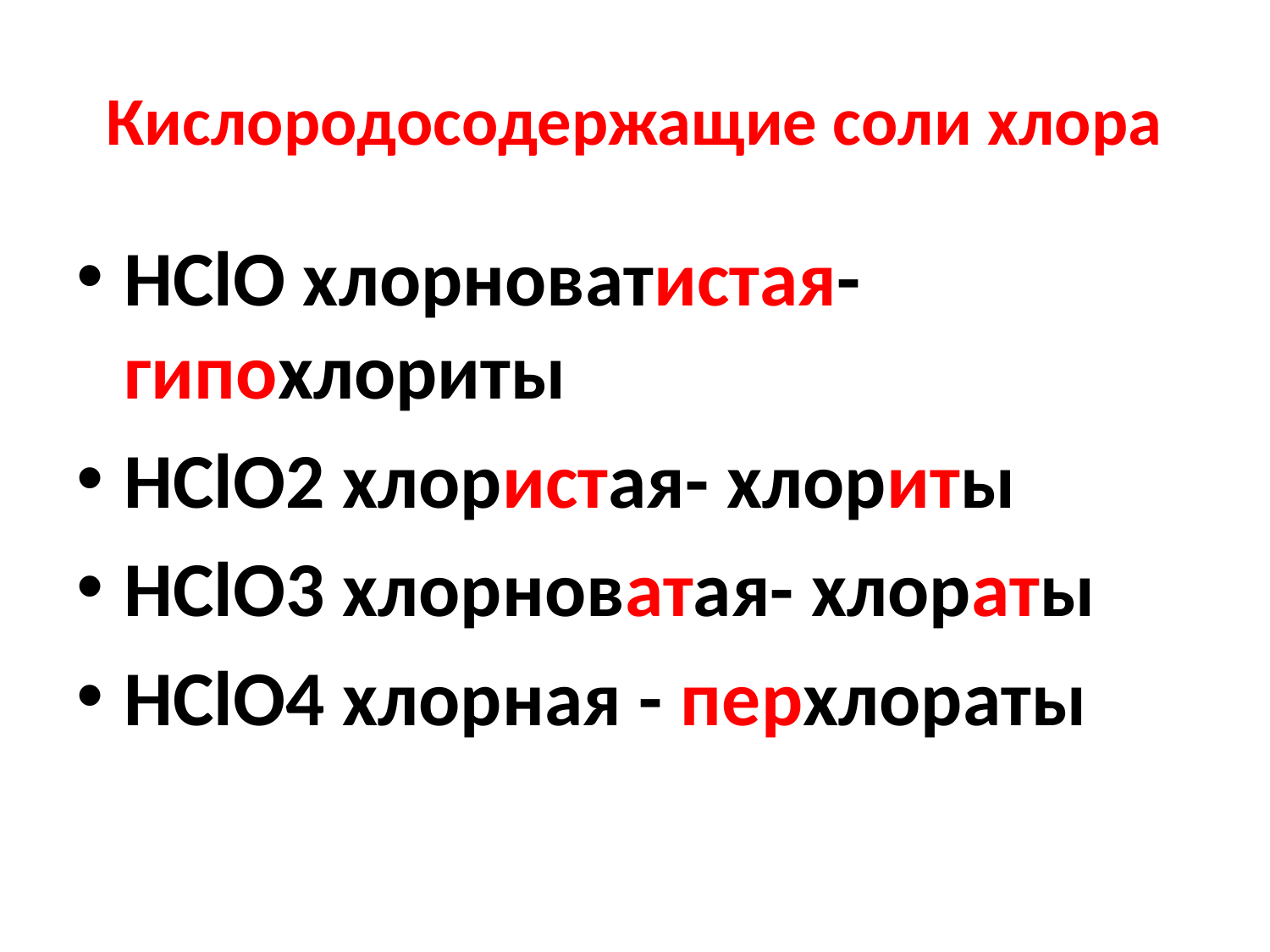

# Кислородосодержащие соли хлора
HClO хлорноватистая- гипохлориты
HClO2 хлористая- хлориты
HClO3 хлорноватая- хлораты
HClO4 хлорная - перхлораты